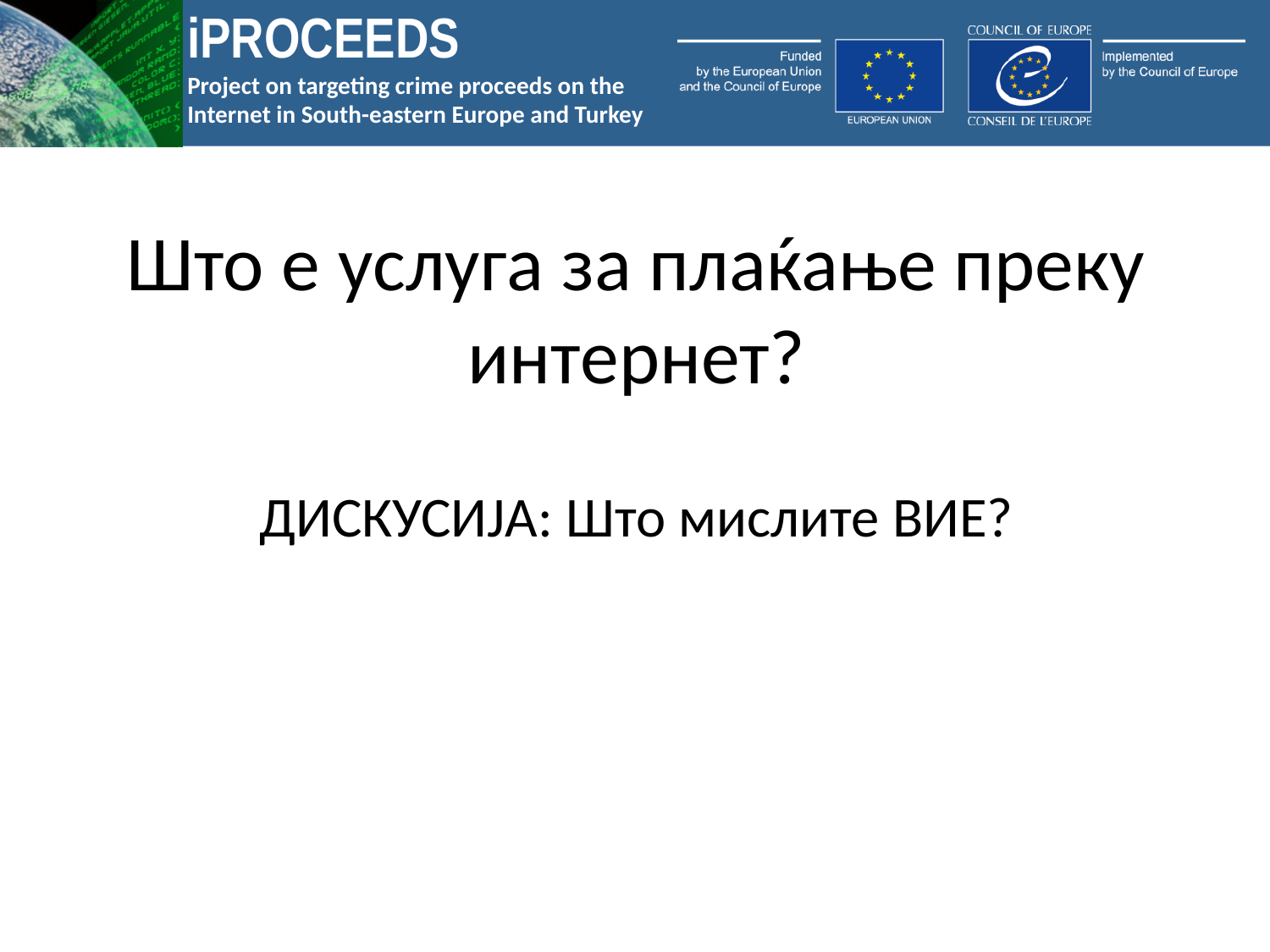

# Што е услуга за плаќање преку интернет?

ДИСКУСИЈА: Што мислите ВИЕ?